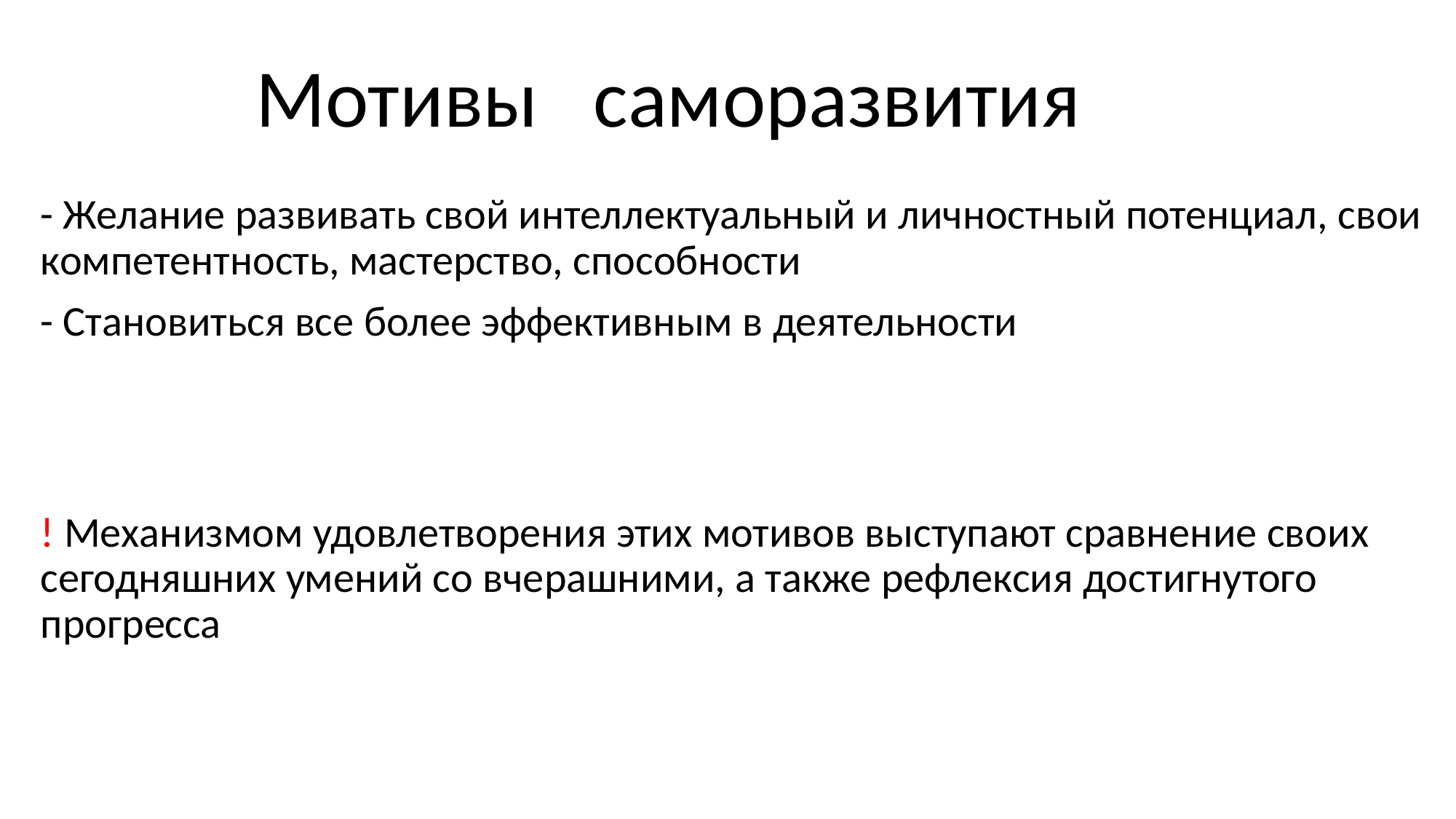

# Мотивы   саморазвития
- Желание развивать свой интеллектуальный и личностный потенциал, свои компетентность, мастерство, способности
- Становиться все более эффективным в деятельности
! Механизмом удовлетворения этих мотивов выступают сравнение своих сегодняшних умений со вчерашними, а также рефлексия достигнутого прогресса